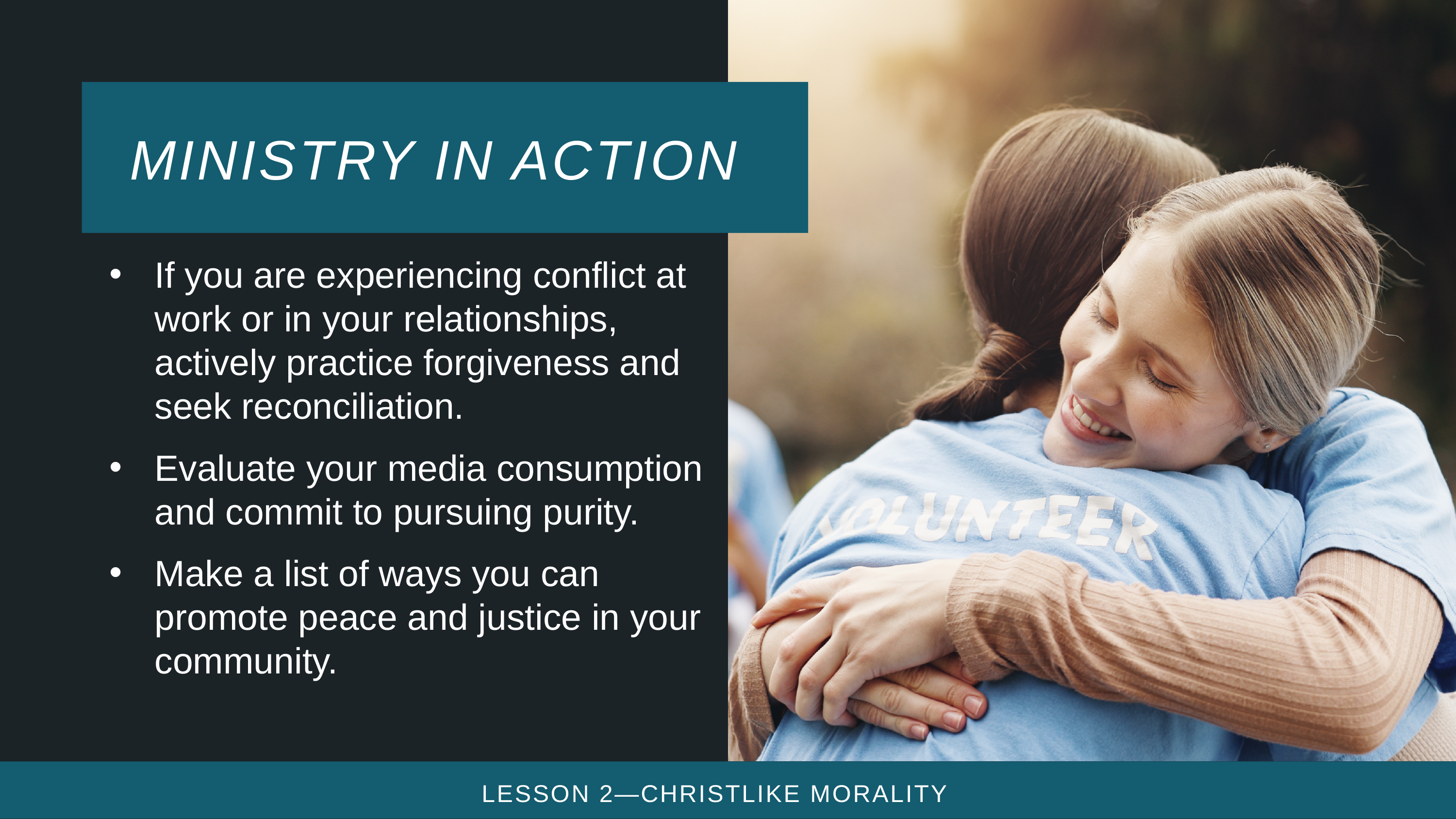

If you are experiencing conflict at work or in your relationships, actively practice forgiveness and seek reconciliation.
Evaluate your media consumption and commit to pursuing purity.
Make a list of ways you can promote peace and justice in your community.